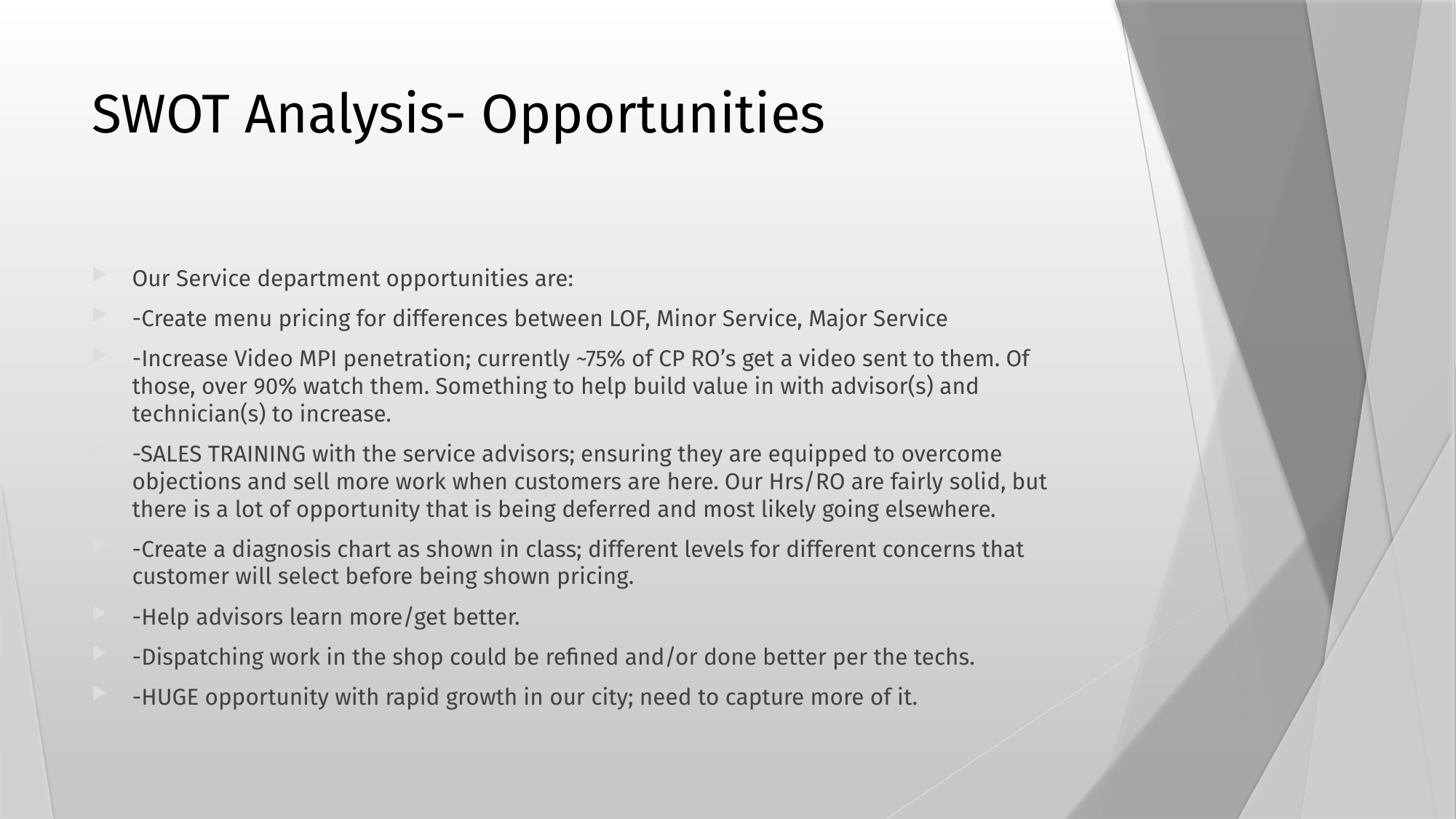

# SWOT Analysis- Opportunities
Our Service department opportunities are:
-Create menu pricing for differences between LOF, Minor Service, Major Service
-Increase Video MPI penetration; currently ~75% of CP RO’s get a video sent to them. Of those, over 90% watch them. Something to help build value in with advisor(s) and technician(s) to increase.
-SALES TRAINING with the service advisors; ensuring they are equipped to overcome objections and sell more work when customers are here. Our Hrs/RO are fairly solid, but there is a lot of opportunity that is being deferred and most likely going elsewhere.
-Create a diagnosis chart as shown in class; different levels for different concerns that customer will select before being shown pricing.
-Help advisors learn more/get better.
-Dispatching work in the shop could be refined and/or done better per the techs.
-HUGE opportunity with rapid growth in our city; need to capture more of it.